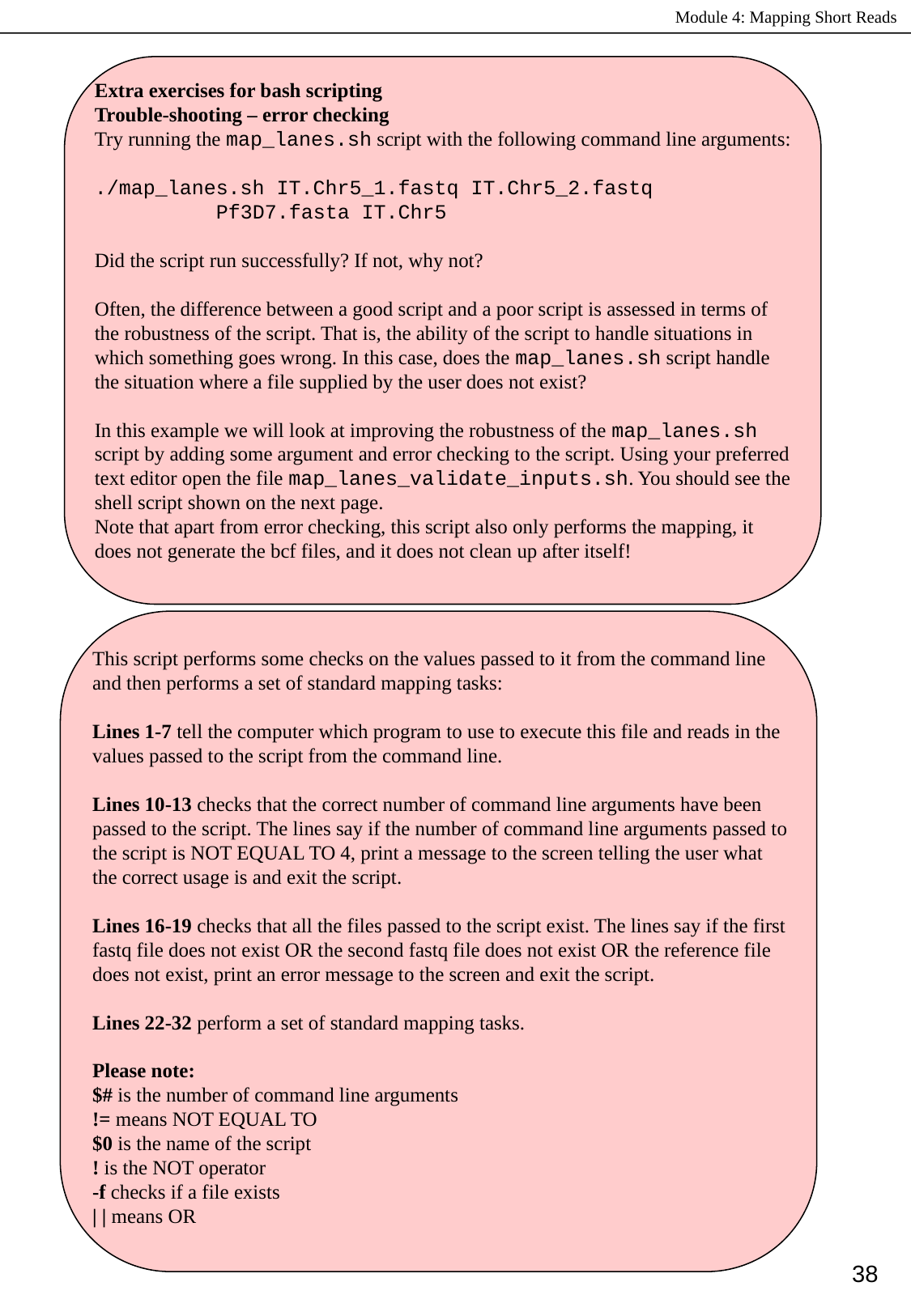

Extra exercises for bash scripting
Trouble-shooting – error checking
Try running the map_lanes.sh script with the following command line arguments:

./map_lanes.sh IT.Chr5_1.fastq IT.Chr5_2.fastq
	Pf3D7.fasta IT.Chr5

Did the script run successfully? If not, why not?

Often, the difference between a good script and a poor script is assessed in terms of the robustness of the script. That is, the ability of the script to handle situations in which something goes wrong. In this case, does the map_lanes.sh script handle the situation where a file supplied by the user does not exist?

In this example we will look at improving the robustness of the map_lanes.sh script by adding some argument and error checking to the script. Using your preferred text editor open the file map_lanes_validate_inputs.sh. You should see the shell script shown on the next page.
Note that apart from error checking, this script also only performs the mapping, it does not generate the bcf files, and it does not clean up after itself!

This script performs some checks on the values passed to it from the command line and then performs a set of standard mapping tasks:

Lines 1-7 tell the computer which program to use to execute this file and reads in the values passed to the script from the command line.

Lines 10-13 checks that the correct number of command line arguments have been passed to the script. The lines say if the number of command line arguments passed to the script is NOT EQUAL TO 4, print a message to the screen telling the user what the correct usage is and exit the script.

Lines 16-19 checks that all the files passed to the script exist. The lines say if the first fastq file does not exist OR the second fastq file does not exist OR the reference file does not exist, print an error message to the screen and exit the script.

Lines 22-32 perform a set of standard mapping tasks.

Please note:
$# is the number of command line arguments
!= means NOT EQUAL TO
$0 is the name of the script
! is the NOT operator
-f checks if a file exists
| | means OR
38